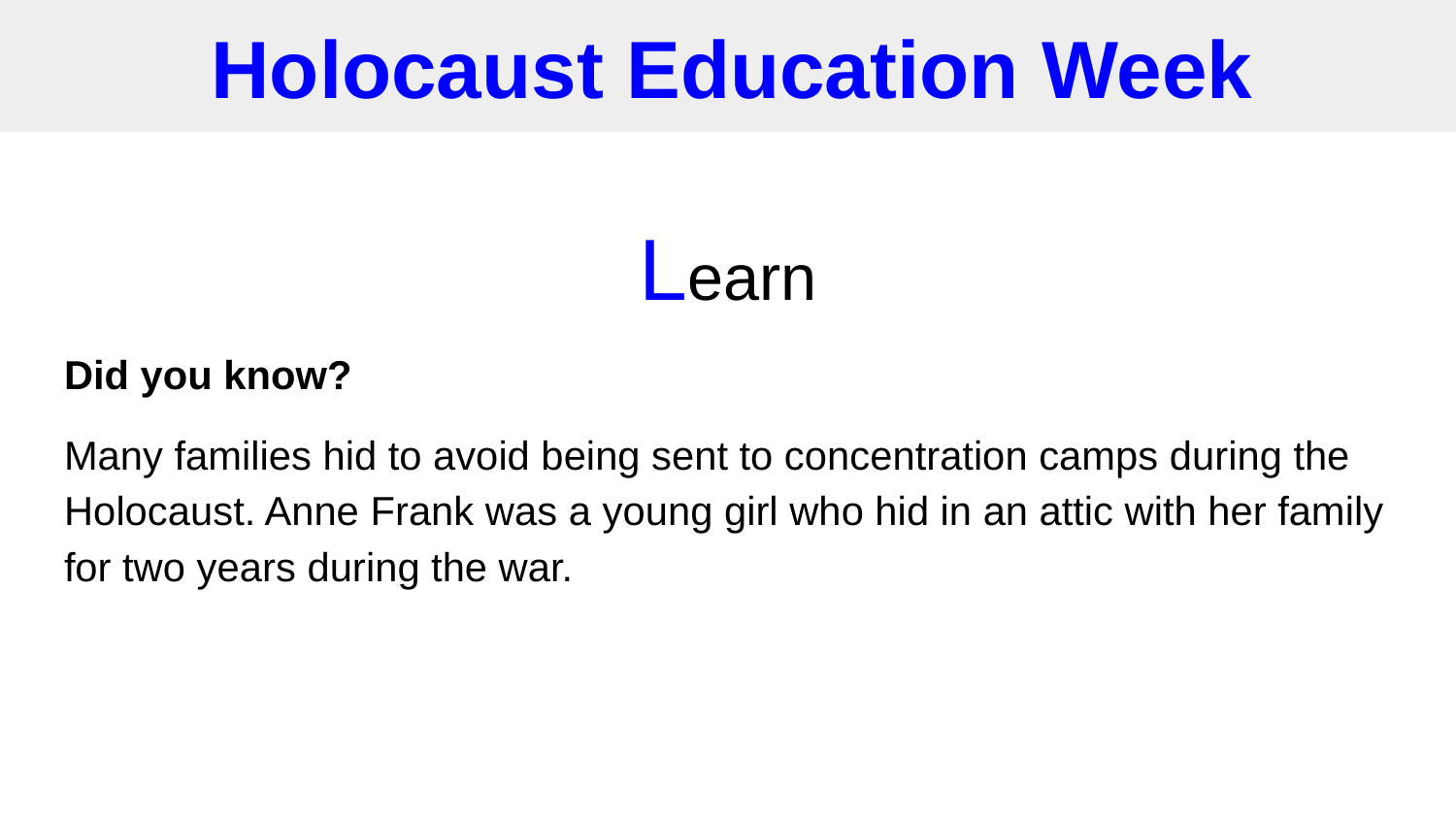

# Holocaust Education Week
Learn
Did you know?
Many families hid to avoid being sent to concentration camps during the Holocaust. Anne Frank was a young girl who hid in an attic with her family for two years during the war.